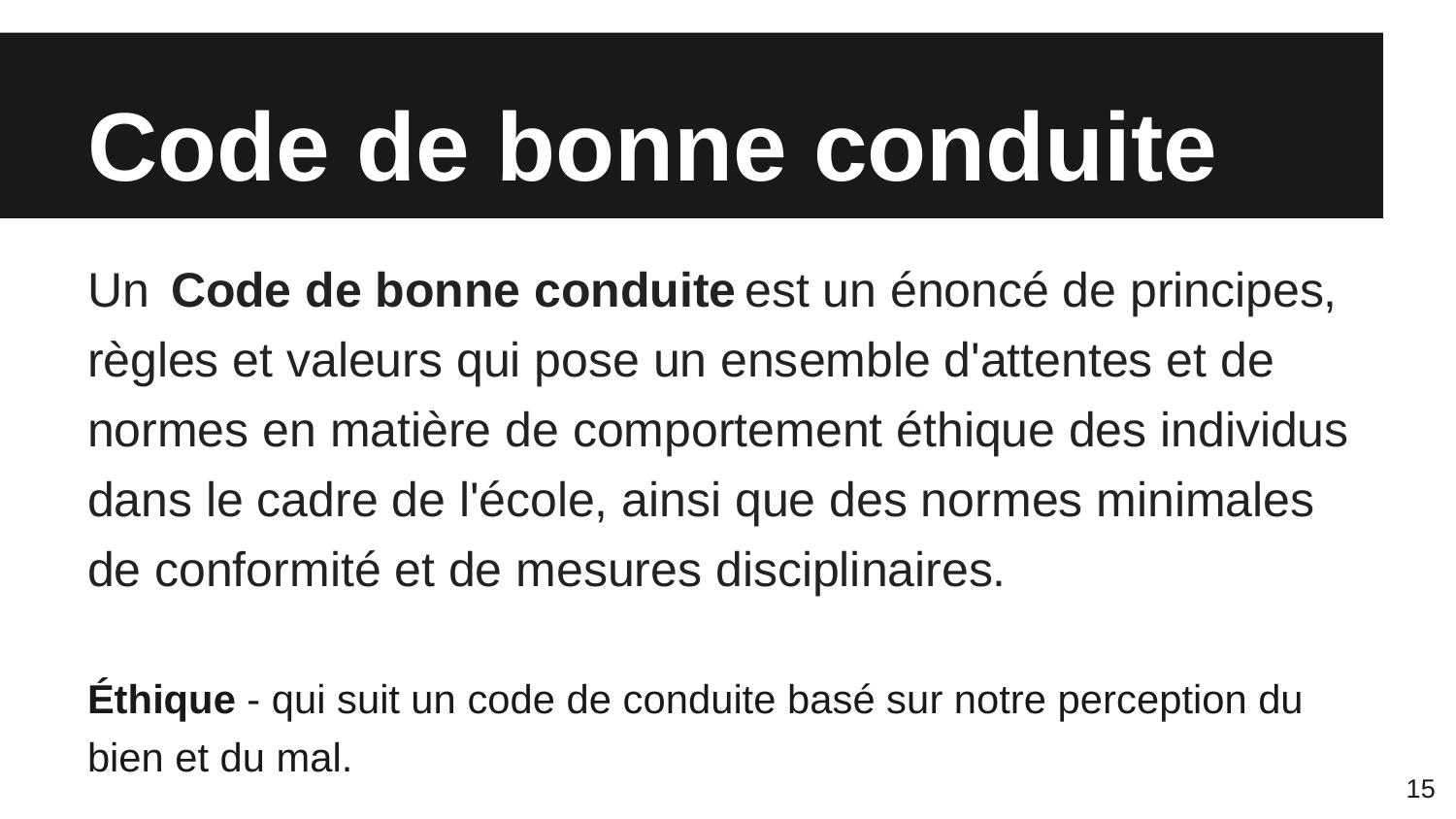

# Code de bonne conduite
Un  Code de bonne conduite est un énoncé de principes, règles et valeurs qui pose un ensemble d'attentes et de normes en matière de comportement éthique des individus dans le cadre de l'école, ainsi que des normes minimales de conformité et de mesures disciplinaires.

Éthique - qui suit un code de conduite basé sur notre perception du bien et du mal.

15